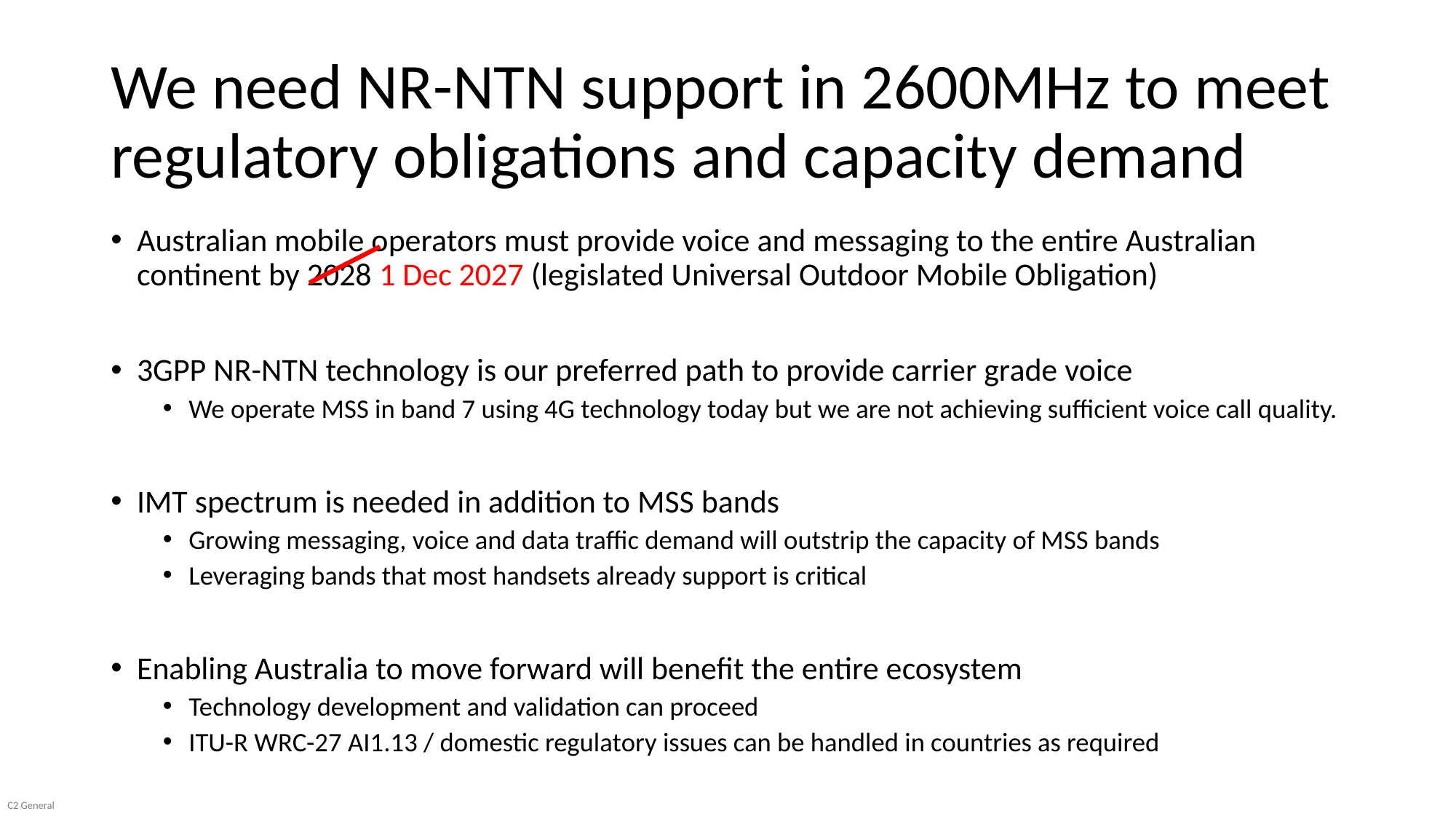

# We need NR-NTN support in 2600MHz to meet regulatory obligations and capacity demand
Australian mobile operators must provide voice and messaging to the entire Australian continent by 2028 1 Dec 2027 (legislated Universal Outdoor Mobile Obligation)

3GPP NR-NTN technology is our preferred path to provide carrier grade voice
We operate MSS in band 7 using 4G technology today but we are not achieving sufficient voice call quality.

IMT spectrum is needed in addition to MSS bands
Growing messaging, voice and data traffic demand will outstrip the capacity of MSS bands
Leveraging bands that most handsets already support is critical

Enabling Australia to move forward will benefit the entire ecosystem
Technology development and validation can proceed
ITU-R WRC-27 AI1.13 / domestic regulatory issues can be handled in countries as required